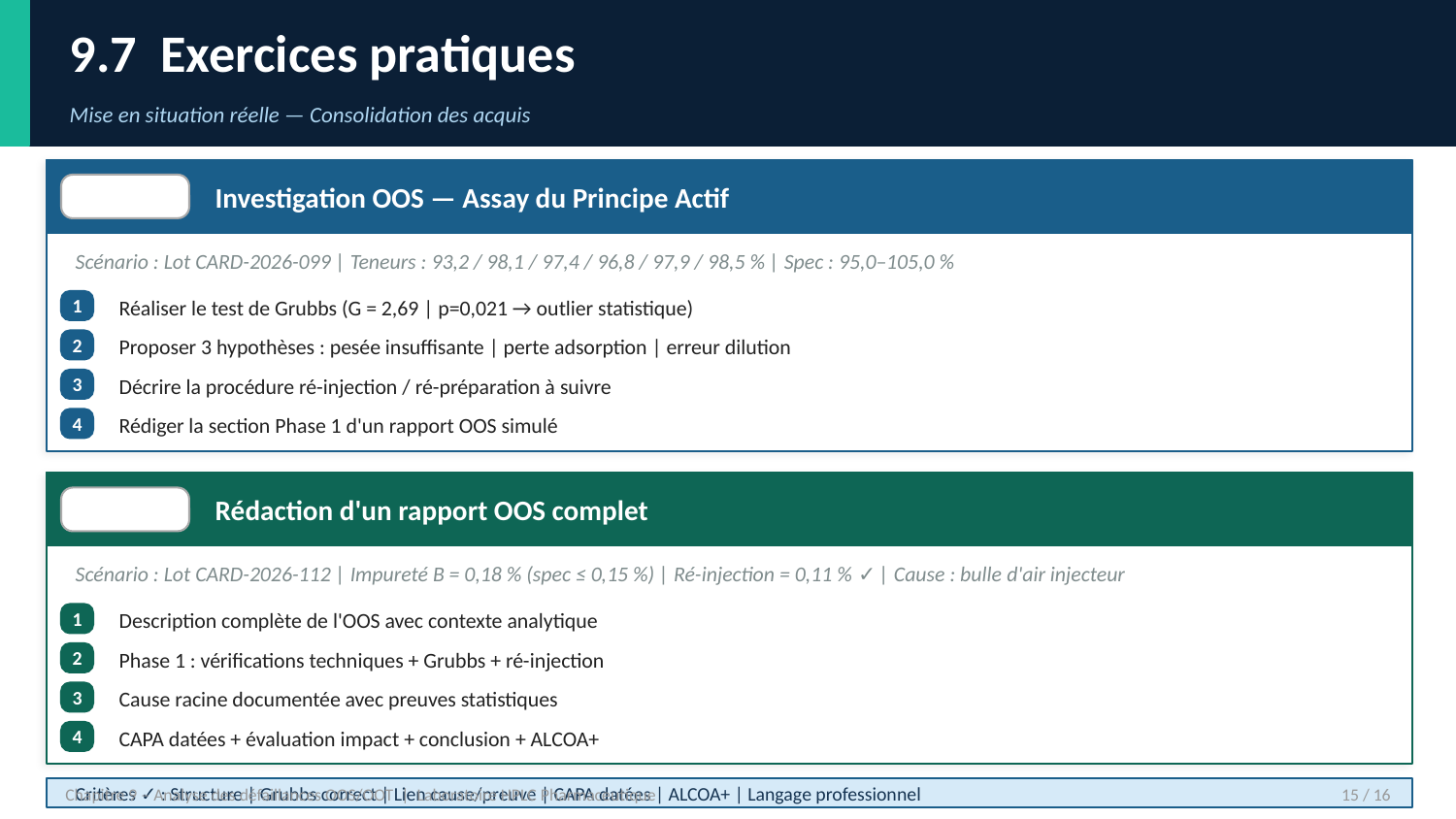

9.7  Exercices pratiques
Mise en situation réelle — Consolidation des acquis

Ex. 9.1
Investigation OOS — Assay du Principe Actif
Scénario : Lot CARD-2026-099 | Teneurs : 93,2 / 98,1 / 97,4 / 96,8 / 97,9 / 98,5 % | Spec : 95,0–105,0 %

1
Réaliser le test de Grubbs (G = 2,69 | p=0,021 → outlier statistique)

2
Proposer 3 hypothèses : pesée insuffisante | perte adsorption | erreur dilution

3
Décrire la procédure ré-injection / ré-préparation à suivre

4
Rédiger la section Phase 1 d'un rapport OOS simulé

Ex. 9.2
Rédaction d'un rapport OOS complet
Scénario : Lot CARD-2026-112 | Impureté B = 0,18 % (spec ≤ 0,15 %) | Ré-injection = 0,11 % ✓ | Cause : bulle d'air injecteur

1
Description complète de l'OOS avec contexte analytique

2
Phase 1 : vérifications techniques + Grubbs + ré-injection

3
Cause racine documentée avec preuves statistiques

4
CAPA datées + évaluation impact + conclusion + ALCOA+

Chapitre 9 – Analyse des défaillances OOS/OOT  |  Laboratoire HPLC Pharmaceutique
15 / 16
Critères ✓ : Structure | Grubbs correct | Lien cause/preuve | CAPA datées | ALCOA+ | Langage professionnel